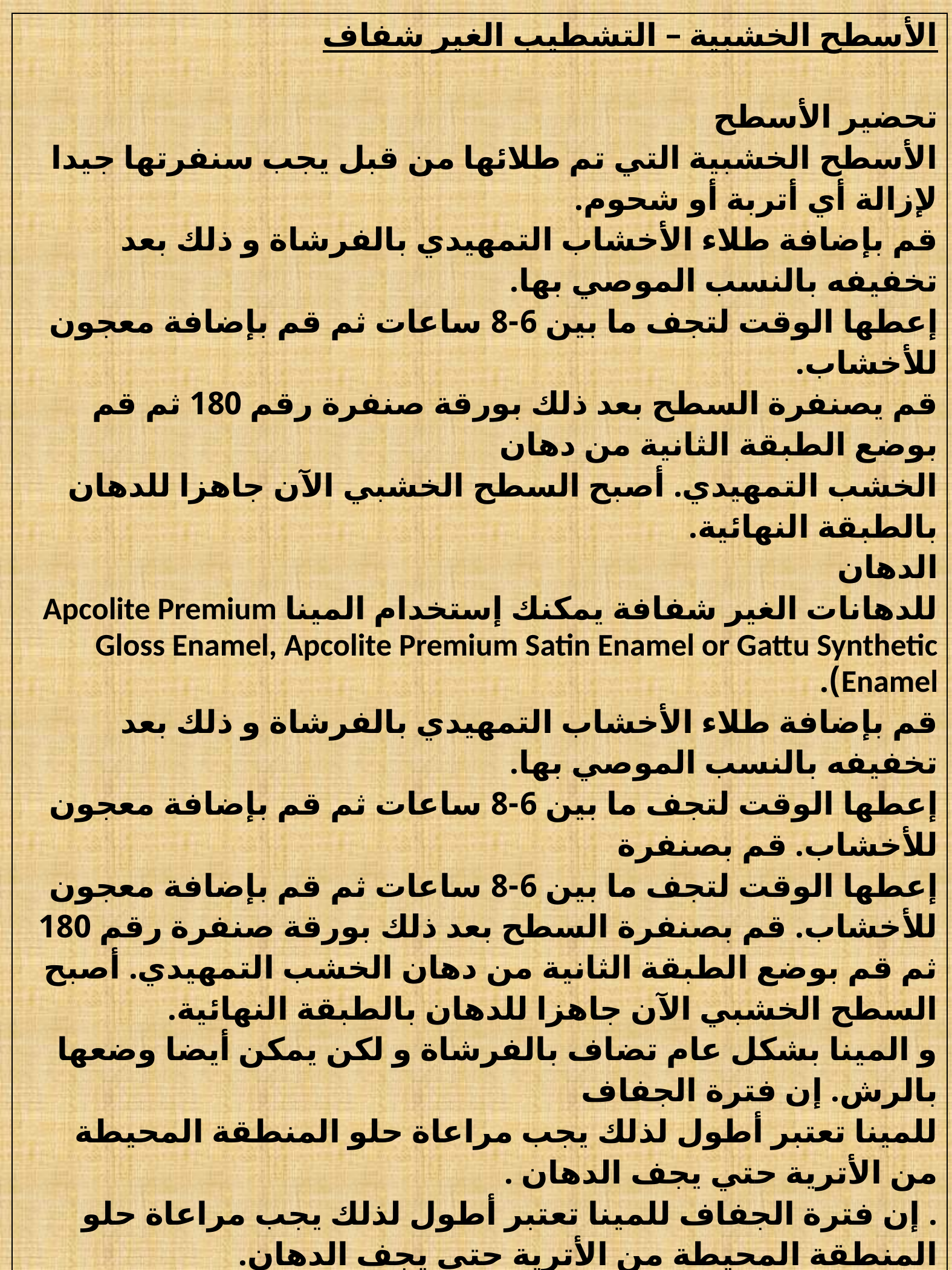

| الأسطح الخشبية – التشطيب الغير شفاف   تحضير الأسطح الأسطح الخشبية التي تم طلائها من قبل يجب سنفرتها جيدا لإزالة أي أتربة أو شحوم. قم بإضافة طلاء الأخشاب التمهيدي بالفرشاة و ذلك بعد تخفيفه بالنسب الموصي بها. إعطها الوقت لتجف ما بين 6-8 ساعات ثم قم بإضافة معجون للأخشاب. قم يصنفرة السطح بعد ذلك بورقة صنفرة رقم 180 ثم قم بوضع الطبقة الثانية من دهان الخشب التمهيدي. أصبح السطح الخشبي الآن جاهزا للدهان بالطبقة النهائية. الدهان للدهانات الغير شفافة يمكنك إستخدام المينا Apcolite Premium Gloss Enamel, Apcolite Premium Satin Enamel or Gattu Synthetic Enamel). قم بإضافة طلاء الأخشاب التمهيدي بالفرشاة و ذلك بعد تخفيفه بالنسب الموصي بها. إعطها الوقت لتجف ما بين 6-8 ساعات ثم قم بإضافة معجون للأخشاب. قم بصنفرة إعطها الوقت لتجف ما بين 6-8 ساعات ثم قم بإضافة معجون للأخشاب. قم بصنفرة السطح بعد ذلك بورقة صنفرة رقم 180 ثم قم بوضع الطبقة الثانية من دهان الخشب التمهيدي. أصبح السطح الخشبي الآن جاهزا للدهان بالطبقة النهائية. و المينا بشكل عام تضاف بالفرشاة و لكن يمكن أيضا وضعها بالرش. إن فترة الجفاف للمينا تعتبر أطول لذلك يجب مراعاة حلو المنطقة المحيطة من الأترية حتي يجف الدهان . . إن فترة الجفاف للمينا تعتبر أطول لذلك يجب مراعاة حلو المنطقة المحيطة من الأترية حتي يجف الدهان. و يكفي في معظم الحالات وضع طبقتين من الطلاء و مع ذلك إذا كانت درجة لون الطبقة الأولي أغمق من الثانية فمن الموصي به إضافة طبقة ثالثة. |
| --- |